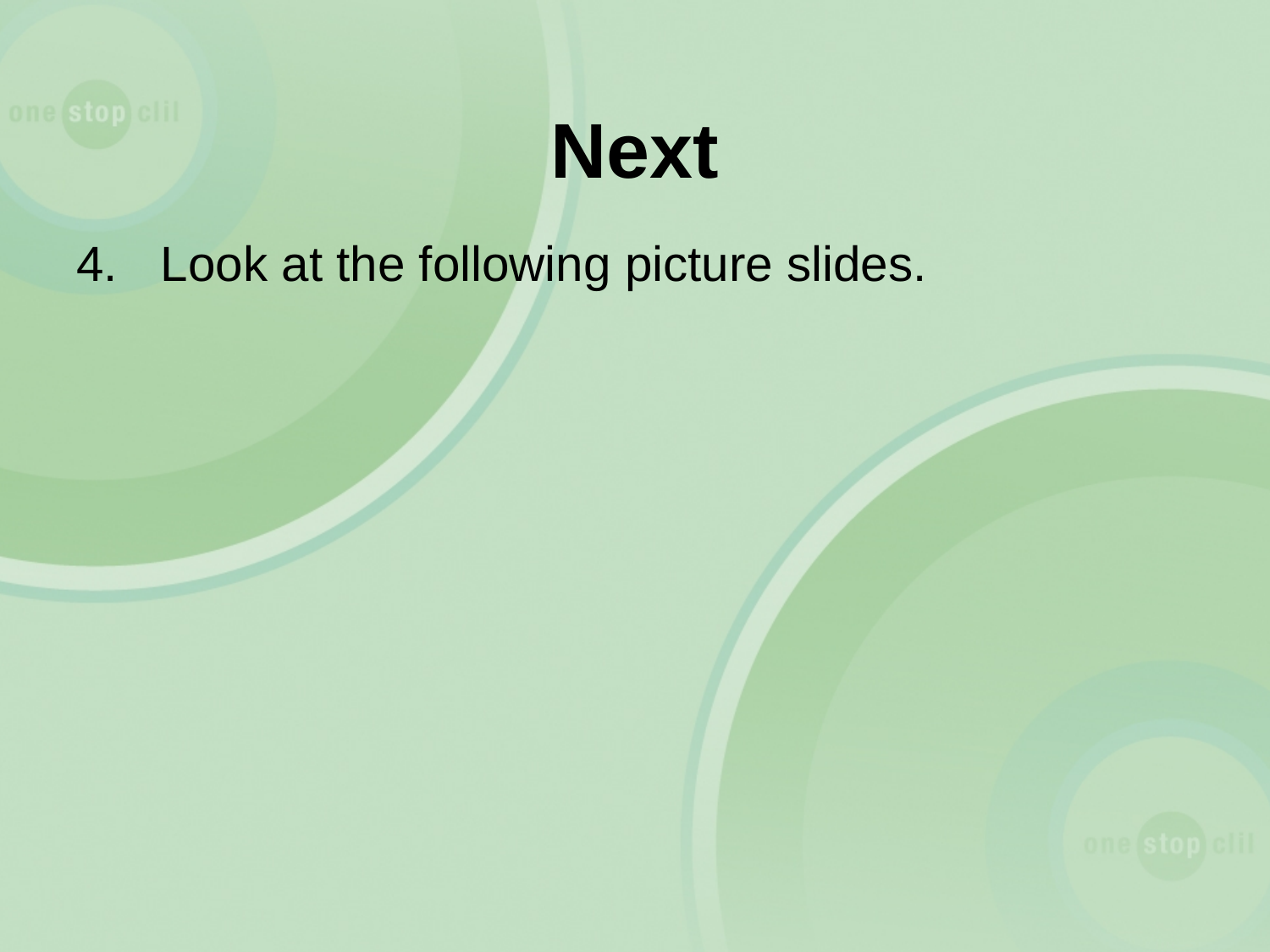

# Next
4.	Look at the following picture slides.